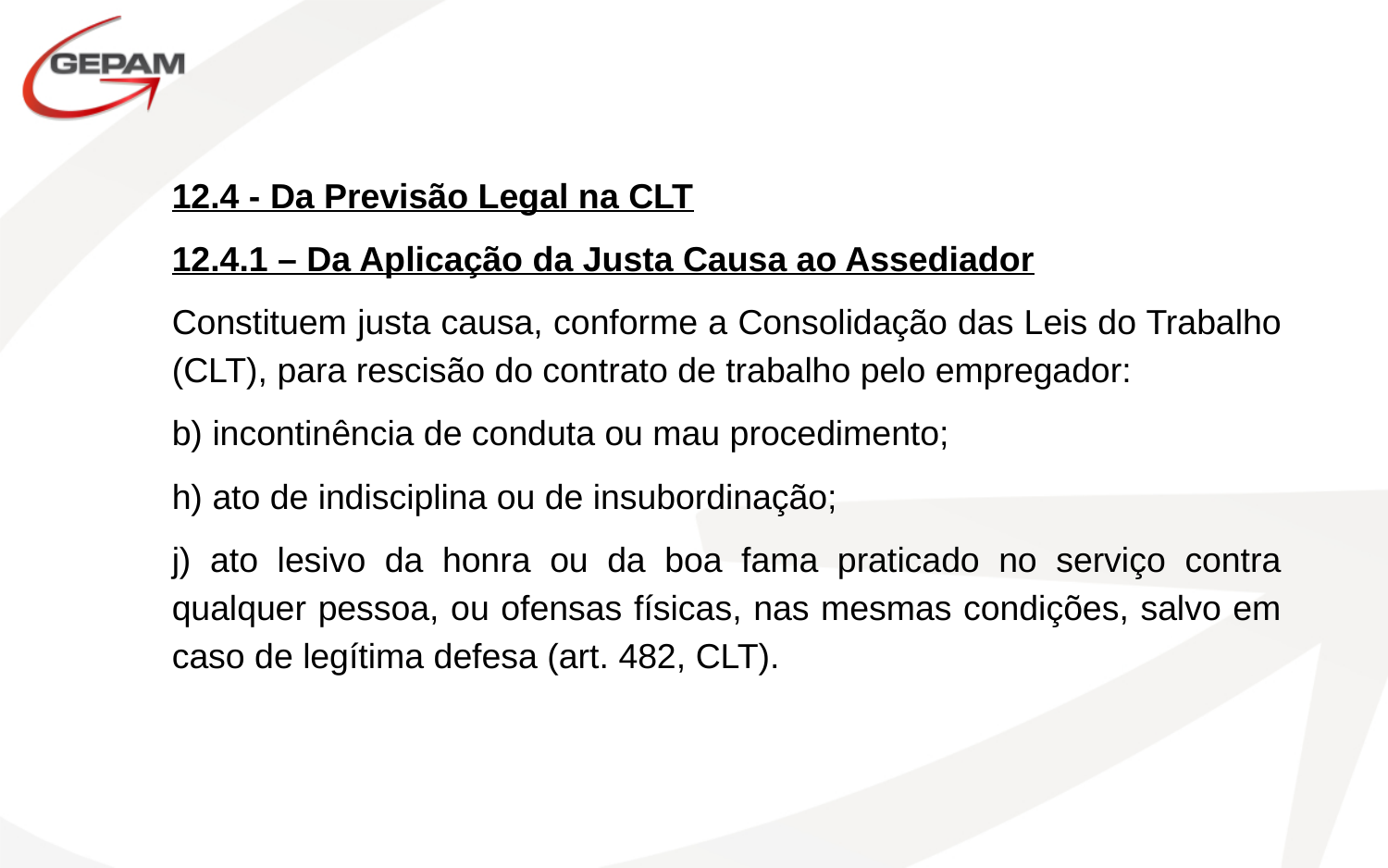

12.4 - Da Previsão Legal na CLT
12.4.1 – Da Aplicação da Justa Causa ao Assediador
Constituem justa causa, conforme a Consolidação das Leis do Trabalho (CLT), para rescisão do contrato de trabalho pelo empregador:
b) incontinência de conduta ou mau procedimento;
h) ato de indisciplina ou de insubordinação;
j) ato lesivo da honra ou da boa fama praticado no serviço contra qualquer pessoa, ou ofensas físicas, nas mesmas condições, salvo em caso de legítima defesa (art. 482, CLT).